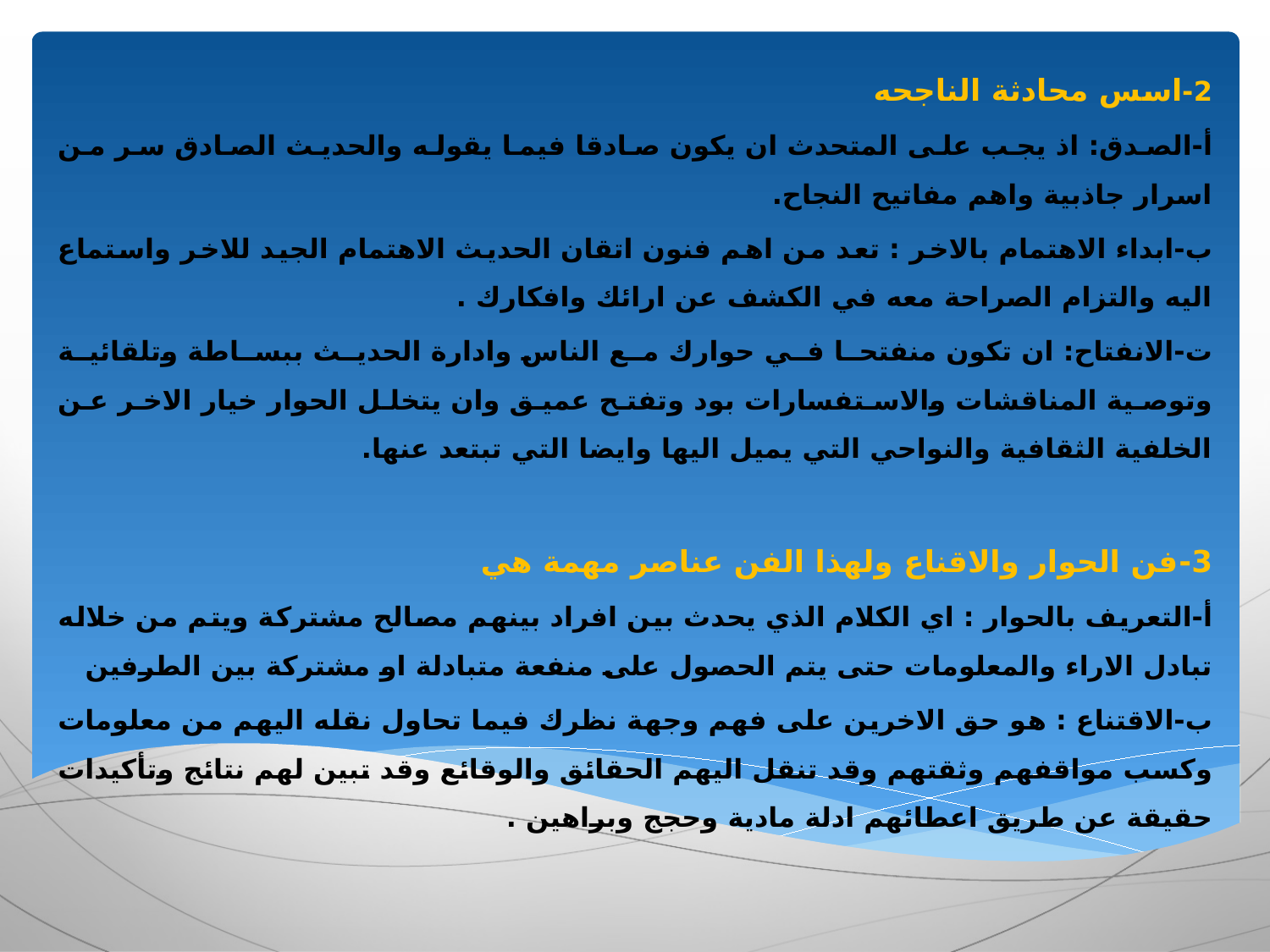

2-	اسس محادثة الناجحه
أ‌-	الصدق: اذ يجب على المتحدث ان يكون صادقا فيما يقوله والحديث الصادق سر من اسرار جاذبية واهم مفاتيح النجاح.
ب‌-	ابداء الاهتمام بالاخر : تعد من اهم فنون اتقان الحديث الاهتمام الجيد للاخر واستماع اليه والتزام الصراحة معه في الكشف عن ارائك وافكارك .
ت‌-	الانفتاح: ان تكون منفتحا في حوارك مع الناس وادارة الحديث ببساطة وتلقائية وتوصية المناقشات والاستفسارات بود وتفتح عميق وان يتخلل الحوار خيار الاخر عن الخلفية الثقافية والنواحي التي يميل اليها وايضا التي تبتعد عنها.

3-	فن الحوار والاقناع ولهذا الفن عناصر مهمة هي
أ‌-	التعريف بالحوار : اي الكلام الذي يحدث بين افراد بينهم مصالح مشتركة ويتم من خلاله تبادل الاراء والمعلومات حتى يتم الحصول على منفعة متبادلة او مشتركة بين الطرفين
ب‌-	الاقتناع : هو حق الاخرين على فهم وجهة نظرك فيما تحاول نقله اليهم من معلومات وكسب مواقفهم وثقتهم وقد تنقل اليهم الحقائق والوقائع وقد تبين لهم نتائج وتأكيدات حقيقة عن طريق اعطائهم ادلة مادية وحجج وبراهين .